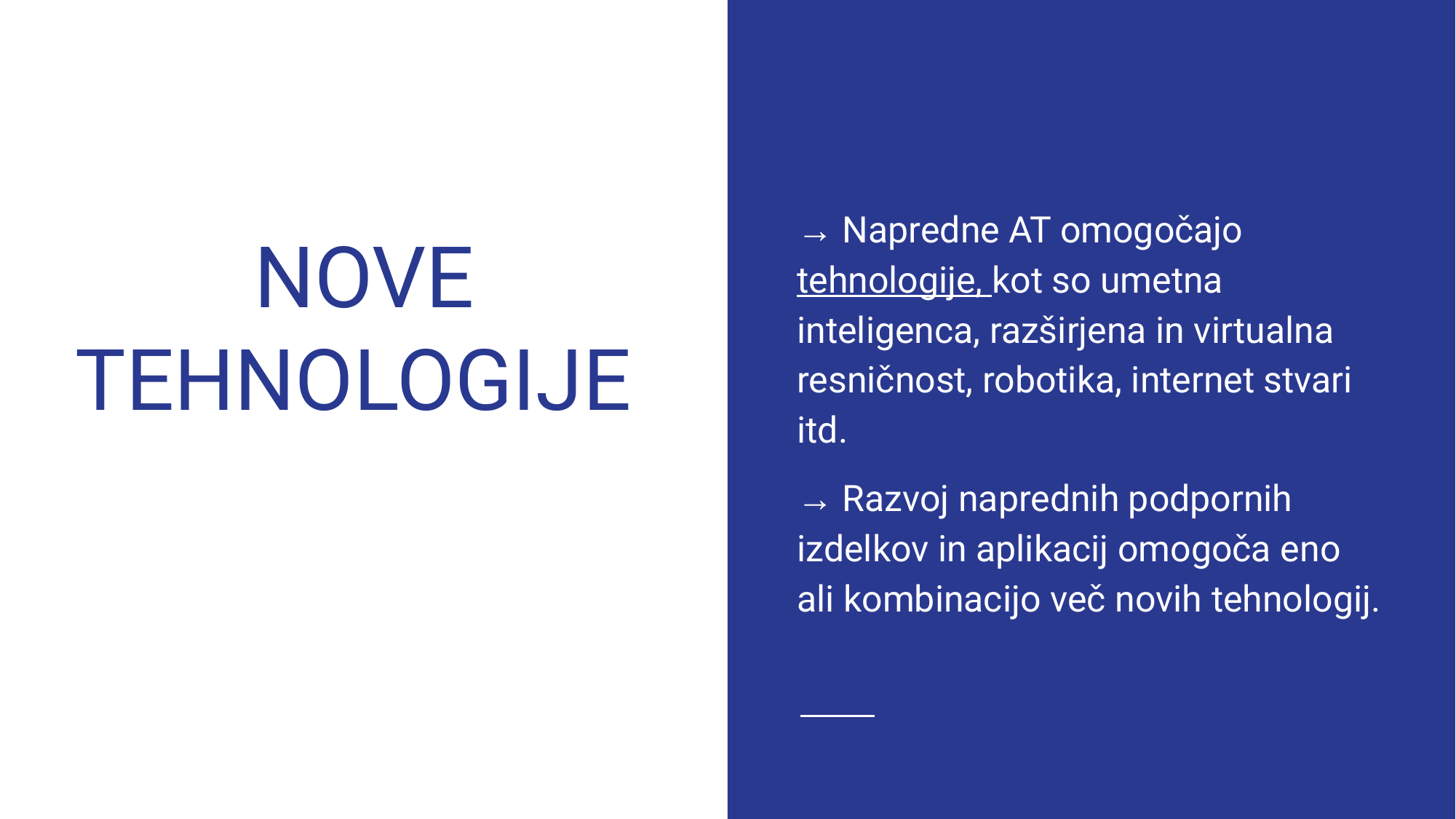

→ Napredne AT omogočajo tehnologije, kot so umetna inteligenca, razširjena in virtualna resničnost, robotika, internet stvari itd.
→ Razvoj naprednih podpornih izdelkov in aplikacij omogoča eno ali kombinacijo več novih tehnologij.
# NOVE TEHNOLOGIJE